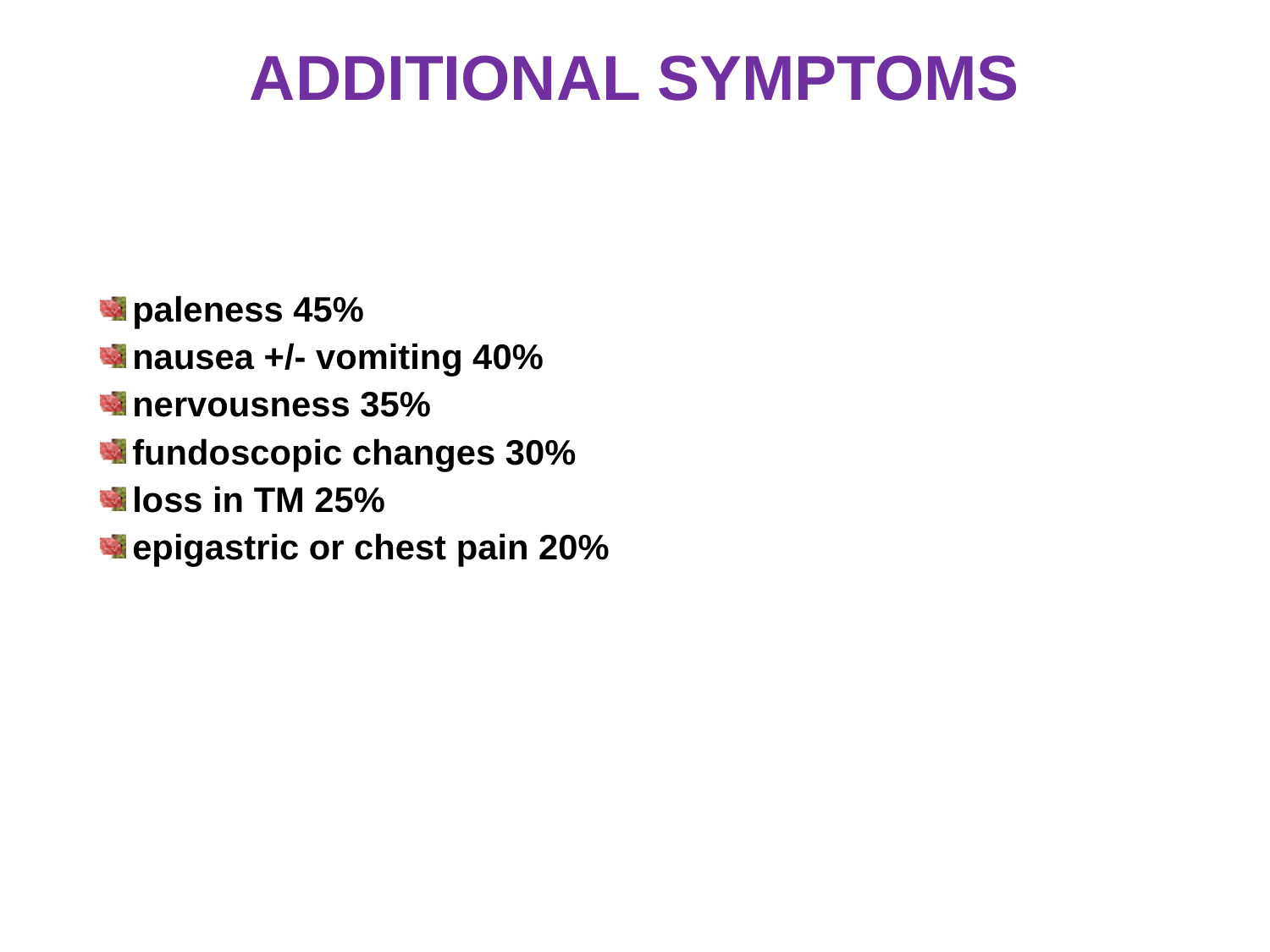

ADDITIONAL SYMPTOMS
paleness 45%
nausea +/- vomiting 40%
nervousness 35%
fundoscopic changes 30%
loss in TM 25%
epigastric or chest pain 20%